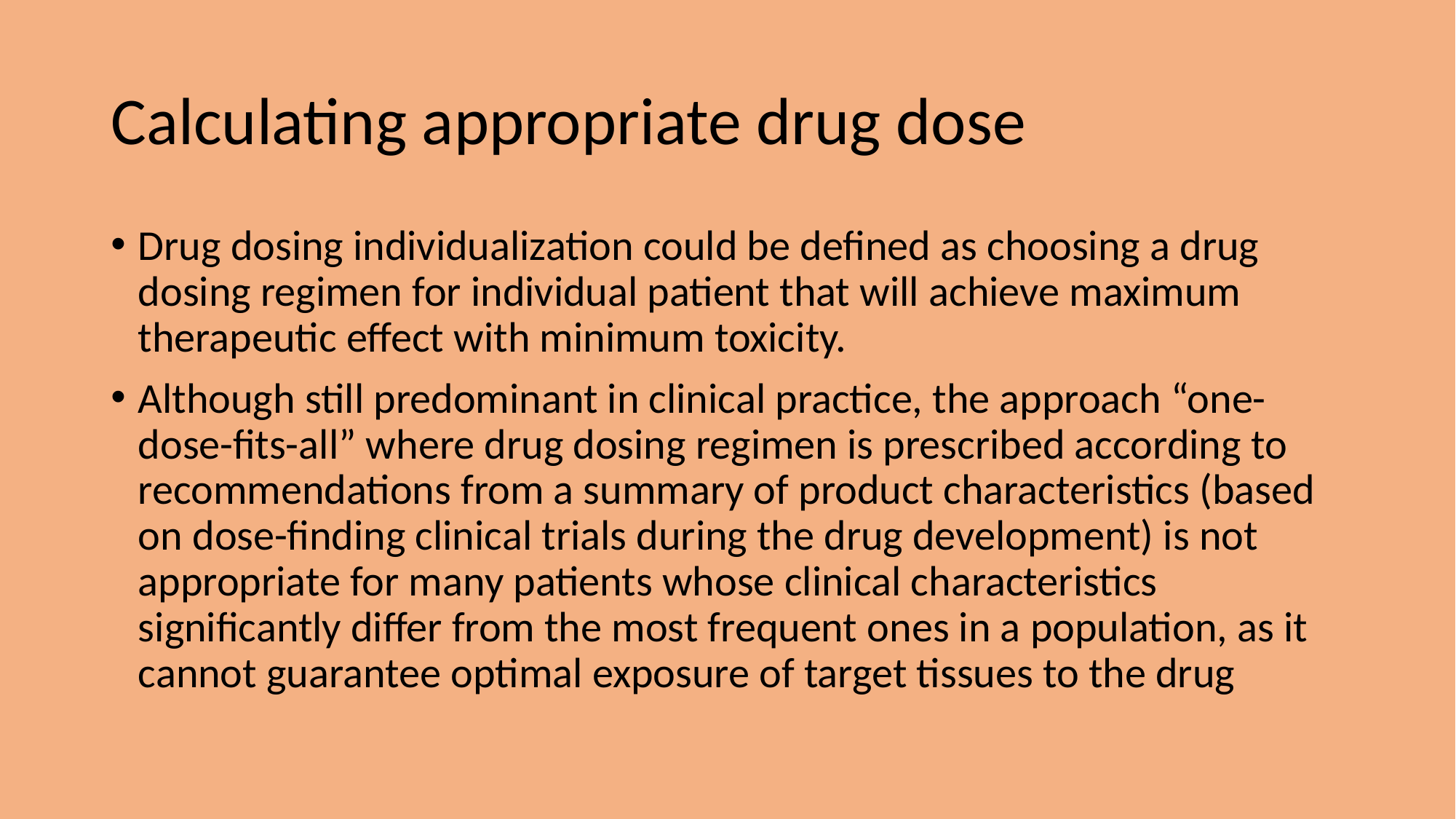

# Calculating appropriate drug dose
Drug dosing individualization could be defined as choosing a drug dosing regimen for individual patient that will achieve maximum therapeutic effect with minimum toxicity.
Although still predominant in clinical practice, the approach “one-dose-fits-all” where drug dosing regimen is prescribed according to recommendations from a summary of product characteristics (based on dose-finding clinical trials during the drug development) is not appropriate for many patients whose clinical characteristics significantly differ from the most frequent ones in a population, as it cannot guarantee optimal exposure of target tissues to the drug